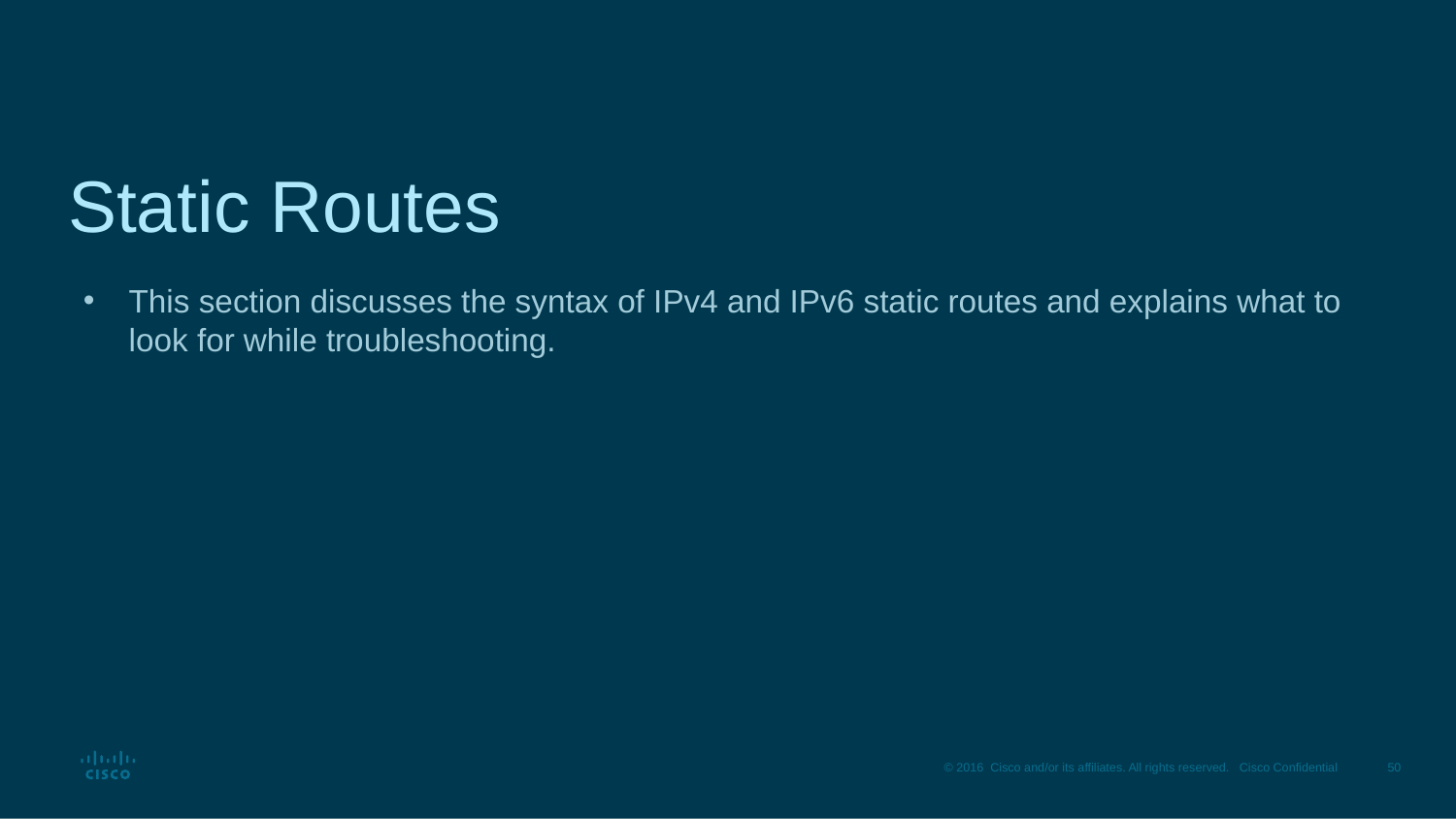

# Static Routes
This section discusses the syntax of IPv4 and IPv6 static routes and explains what to look for while troubleshooting.